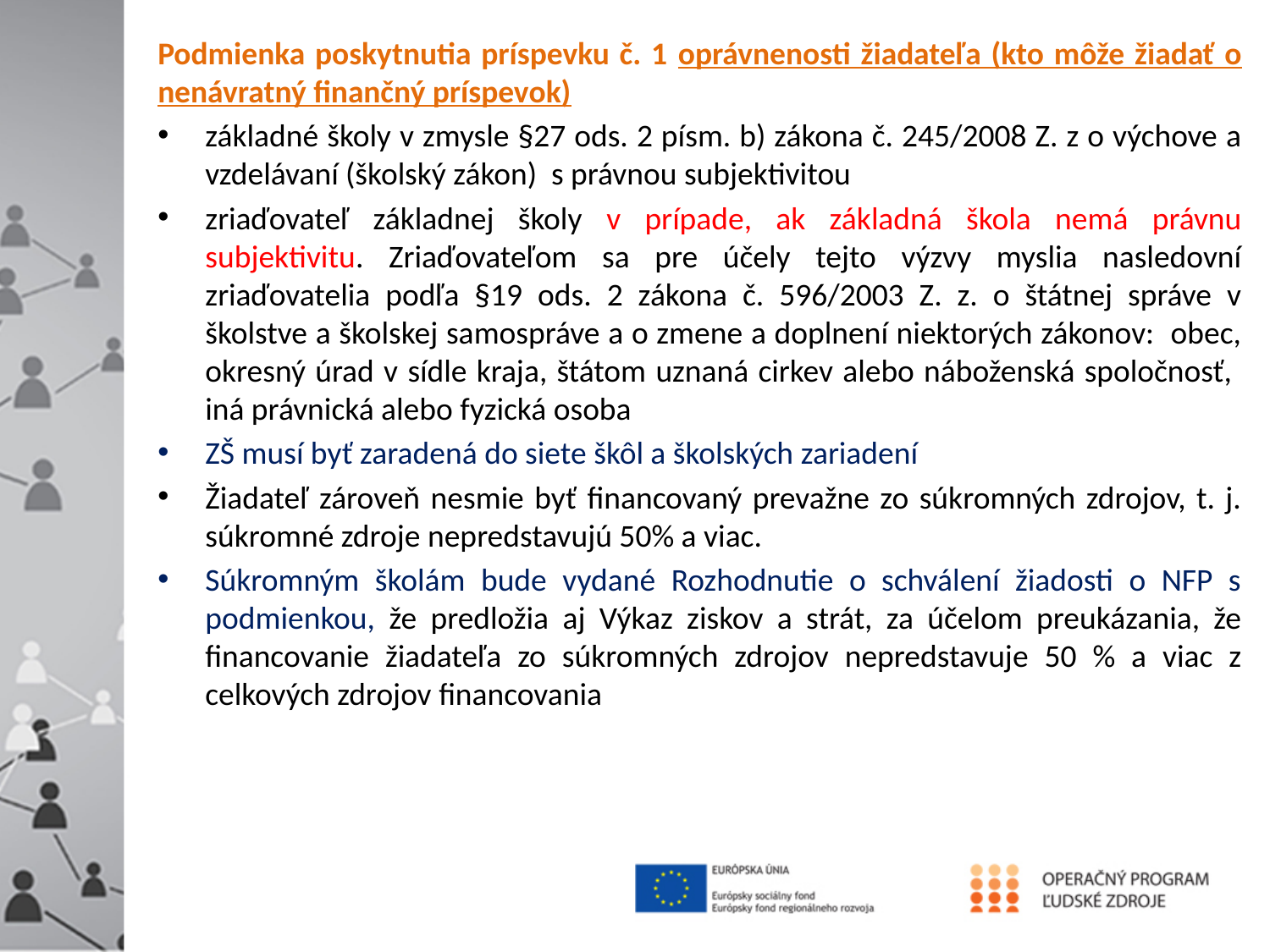

Podmienka poskytnutia príspevku č. 1 oprávnenosti žiadateľa (kto môže žiadať o nenávratný finančný príspevok)
základné školy v zmysle §27 ods. 2 písm. b) zákona č. 245/2008 Z. z o výchove a vzdelávaní (školský zákon)  s právnou subjektivitou
zriaďovateľ základnej školy v prípade, ak základná škola nemá právnu subjektivitu. Zriaďovateľom sa pre účely tejto výzvy myslia nasledovní zriaďovatelia podľa §19 ods. 2 zákona č. 596/2003 Z. z. o štátnej správe v školstve a školskej samospráve a o zmene a doplnení niektorých zákonov:  obec, okresný úrad v sídle kraja, štátom uznaná cirkev alebo náboženská spoločnosť,  iná právnická alebo fyzická osoba
ZŠ musí byť zaradená do siete škôl a školských zariadení
Žiadateľ zároveň nesmie byť financovaný prevažne zo súkromných zdrojov, t. j. súkromné zdroje nepredstavujú 50% a viac.
Súkromným školám bude vydané Rozhodnutie o schválení žiadosti o NFP s podmienkou, že predložia aj Výkaz ziskov a strát, za účelom preukázania, že financovanie žiadateľa zo súkromných zdrojov nepredstavuje 50 % a viac z celkových zdrojov financovania